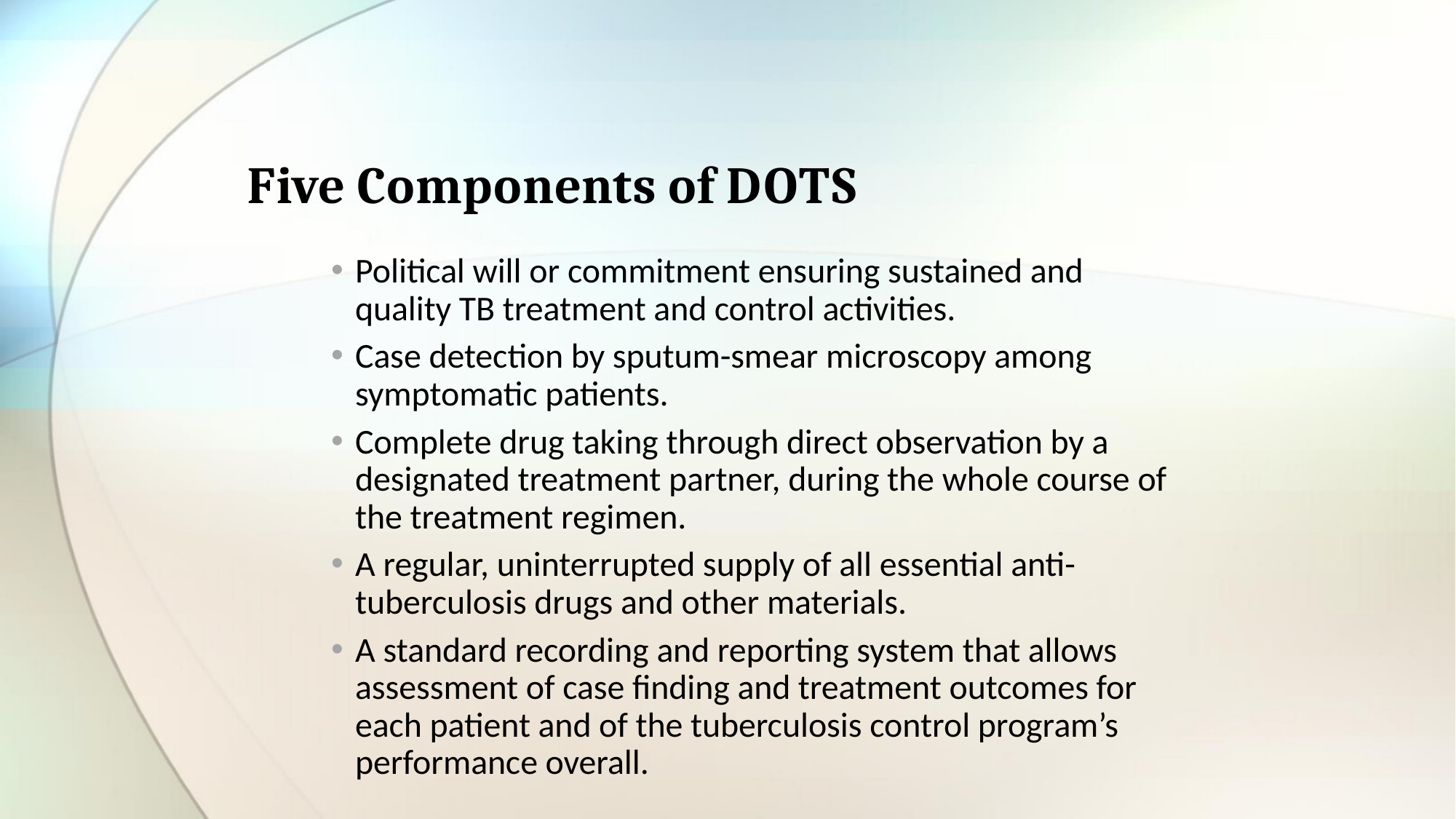

# Five Components of DOTS
Political will or commitment ensuring sustained and quality TB treatment and control activities.
Case detection by sputum-smear microscopy among symptomatic patients.
Complete drug taking through direct observation by a designated treatment partner, during the whole course of the treatment regimen.
A regular, uninterrupted supply of all essential anti-tuberculosis drugs and other materials.
A standard recording and reporting system that allows assessment of case finding and treatment outcomes for each patient and of the tuberculosis control program’s performance overall.